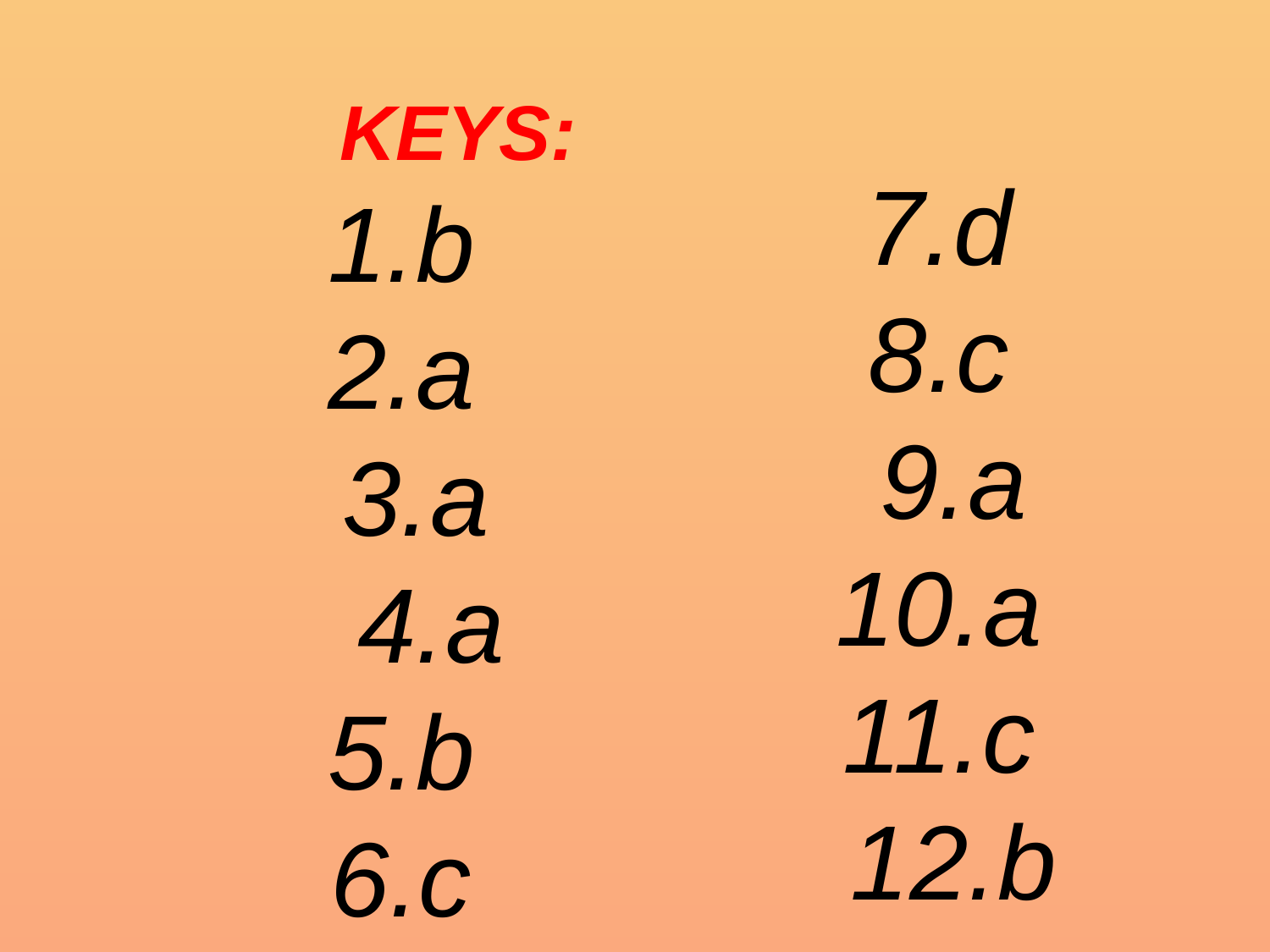

KEYS:
1.b
2.a
3.a
 4.a
5.b
6.c

7.d
8.c
9.a
10.a
11.c
12.b